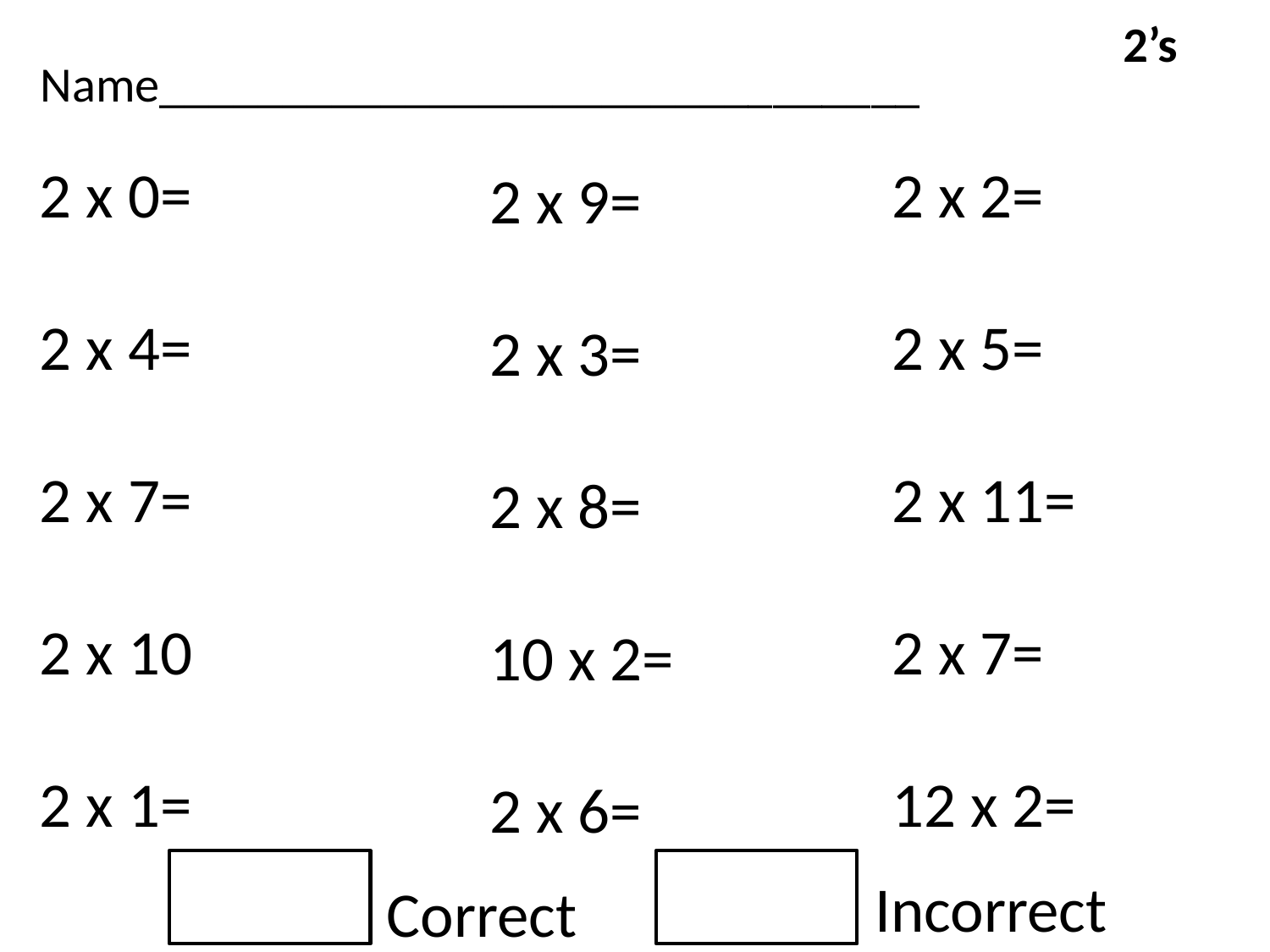

2’s
Name_______________________________
2 x 0=

2 x 4=

2 x 7=

2 x 10

2 x 1=

2 x 2=

2 x 5=

2 x 11=

2 x 7=

12 x 2=

2 x 9=

2 x 3=

2 x 8=

10 x 2=

2 x 6=

Incorrect
Correct